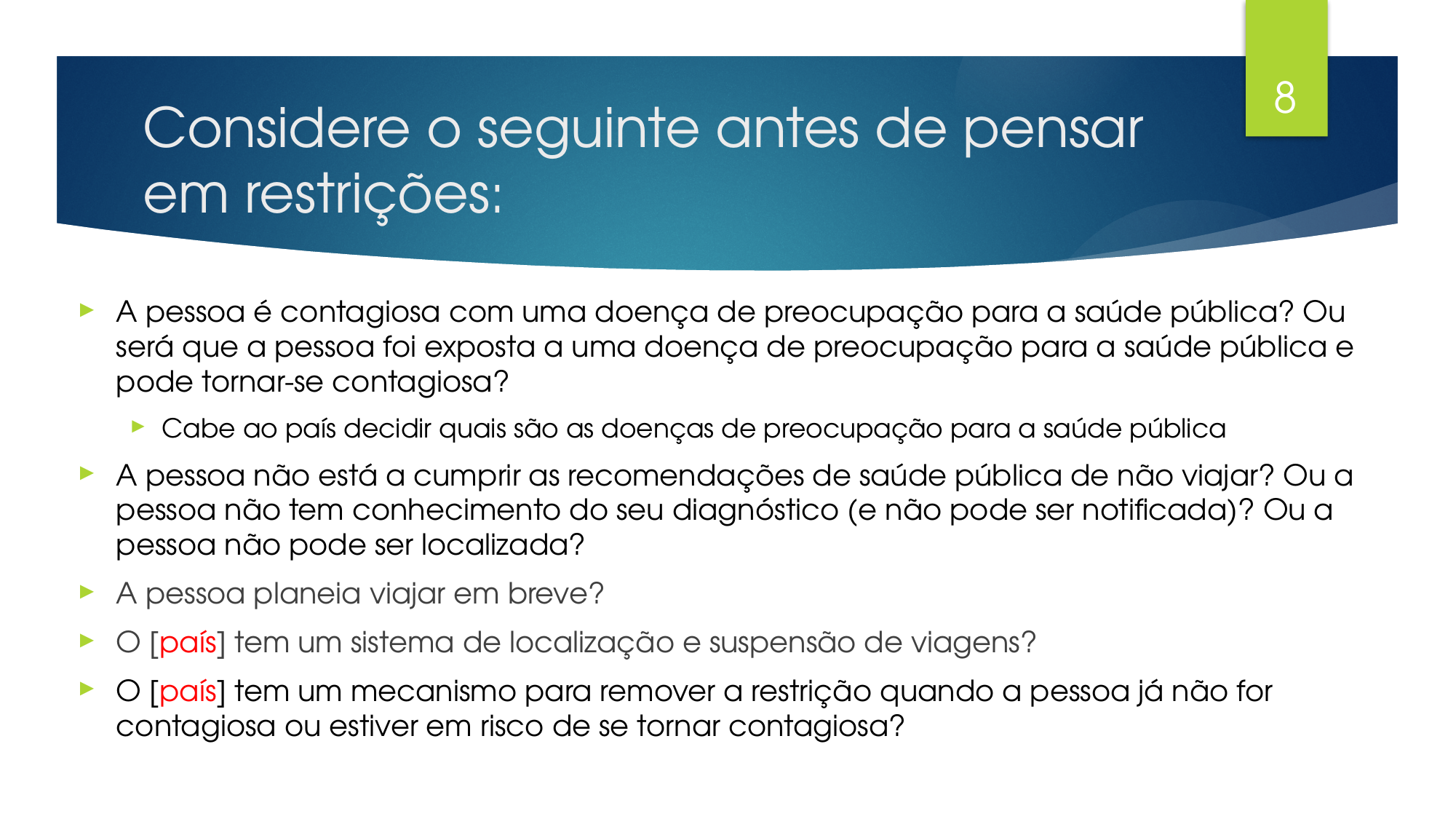

8
# Considere o seguinte antes de pensar em restrições:
A pessoa é contagiosa com uma doença de preocupação para a saúde pública? Ou será que a pessoa foi exposta a uma doença de preocupação para a saúde pública e pode tornar-se contagiosa?
Cabe ao país decidir quais são as doenças de preocupação para a saúde pública
A pessoa não está a cumprir as recomendações de saúde pública de não viajar? Ou a pessoa não tem conhecimento do seu diagnóstico (e não pode ser notificada)? Ou a pessoa não pode ser localizada?
A pessoa planeia viajar em breve?
O [país] tem um sistema de localização e suspensão de viagens?
O [país] tem um mecanismo para remover a restrição quando a pessoa já não for contagiosa ou estiver em risco de se tornar contagiosa?